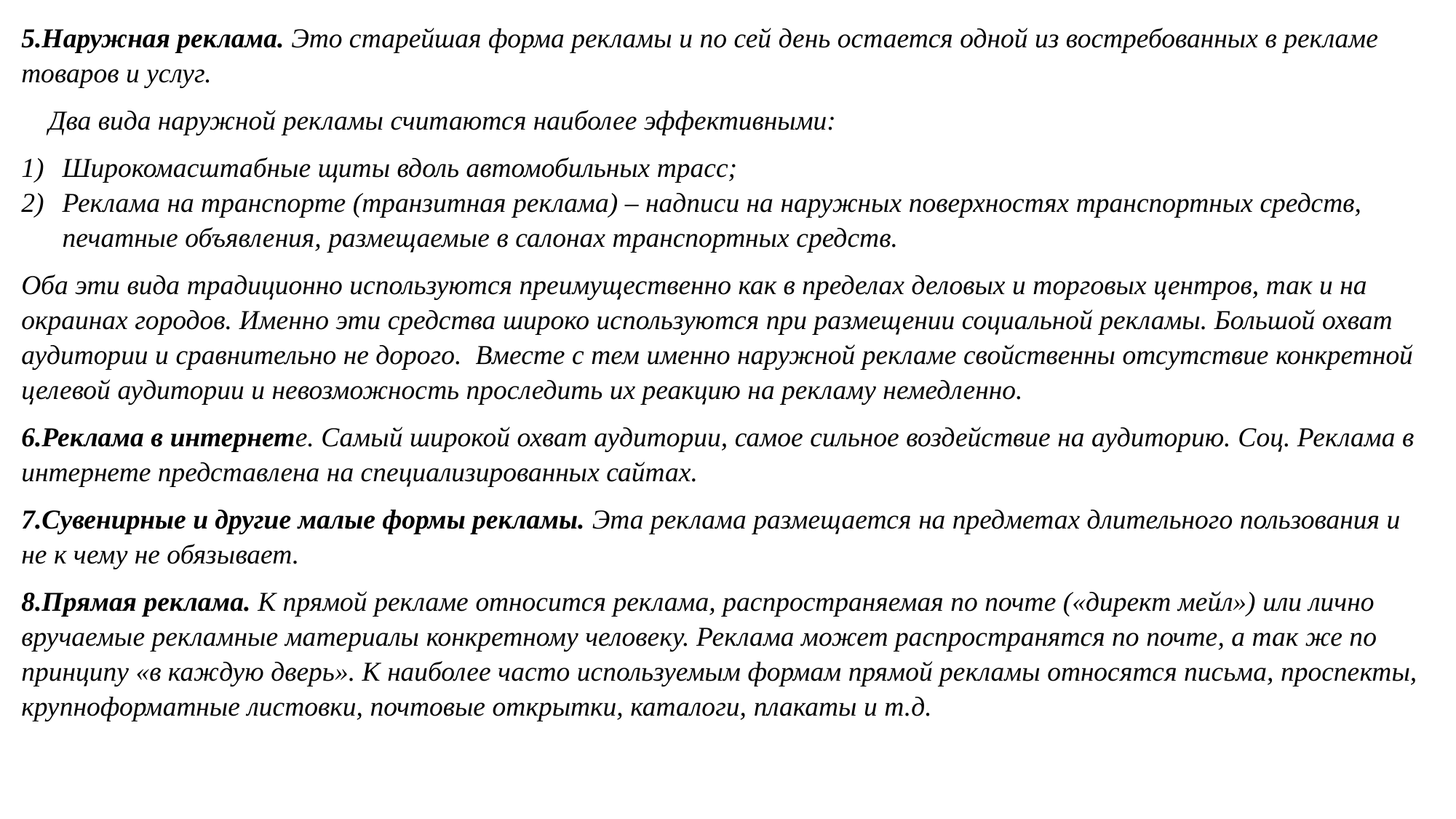

5.Наружная реклама. Это старейшая форма рекламы и по сей день остается одной из востребованных в рекламе товаров и услуг.
Два вида наружной рекламы считаются наиболее эффективными:
Широкомасштабные щиты вдоль автомобильных трасс;
Реклама на транспорте (транзитная реклама) – надписи на наружных поверхностях транспортных средств, печатные объявления, размещаемые в салонах транспортных средств.
Оба эти вида традиционно используются преимущественно как в пределах деловых и торговых центров, так и на окраинах городов. Именно эти средства широко используются при размещении социальной рекламы. Большой охват аудитории и сравнительно не дорого.  Вместе с тем именно наружной рекламе свойственны отсутствие конкретной целевой аудитории и невозможность проследить их реакцию на рекламу немедленно.
6.Реклама в интернете. Самый широкой охват аудитории, самое сильное воздействие на аудиторию. Соц. Реклама в интернете представлена на специализированных сайтах.
7.Сувенирные и другие малые формы рекламы. Эта реклама размещается на предметах длительного пользования и не к чему не обязывает.
8.Прямая реклама. К прямой рекламе относится реклама, распространяемая по почте («директ мейл») или лично вручаемые рекламные материалы конкретному человеку. Реклама может распространятся по почте, а так же по принципу «в каждую дверь». К наиболее часто используемым формам прямой рекламы относятся письма, проспекты, крупноформатные листовки, почтовые открытки, каталоги, плакаты и т.д.